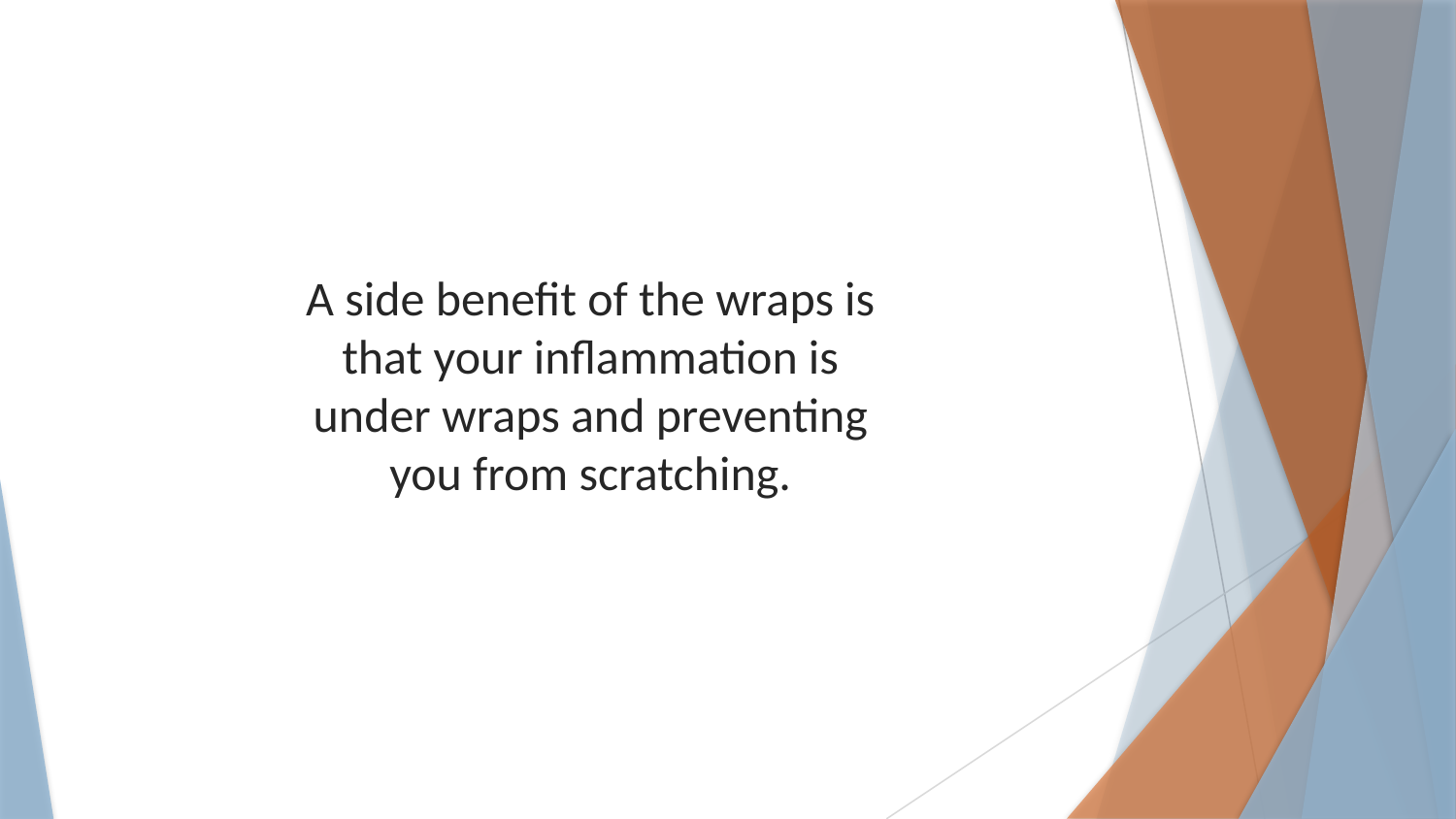

A side benefit of the wraps is that your inflammation is under wraps and preventing you from scratching.